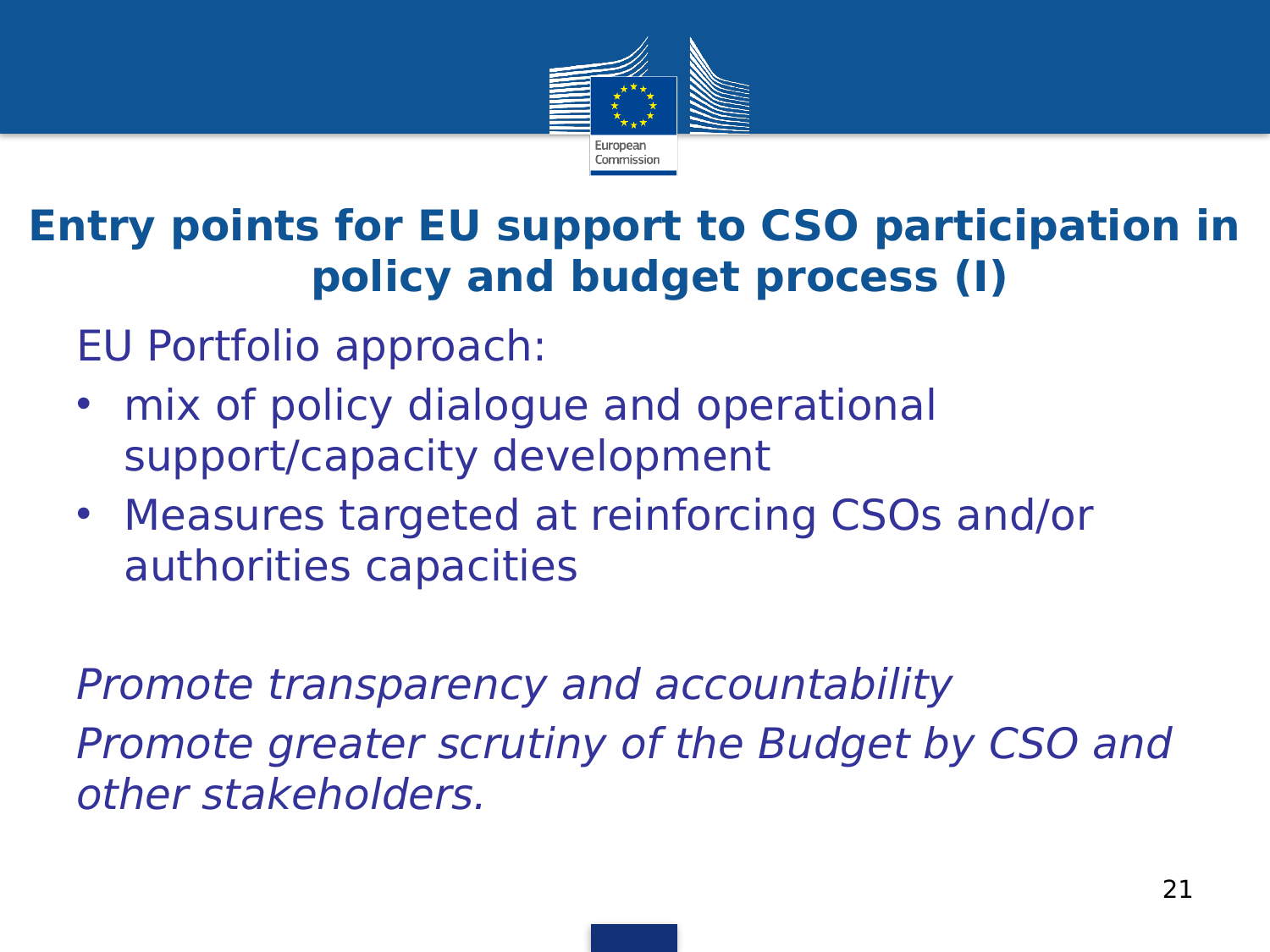

# Entry points for EU support to CSO participation in policy and budget process (I)
EU Portfolio approach:
mix of policy dialogue and operational support/capacity development
Measures targeted at reinforcing CSOs and/or authorities capacities

Promote transparency and accountability
Promote greater scrutiny of the Budget by CSO and other stakeholders.
21